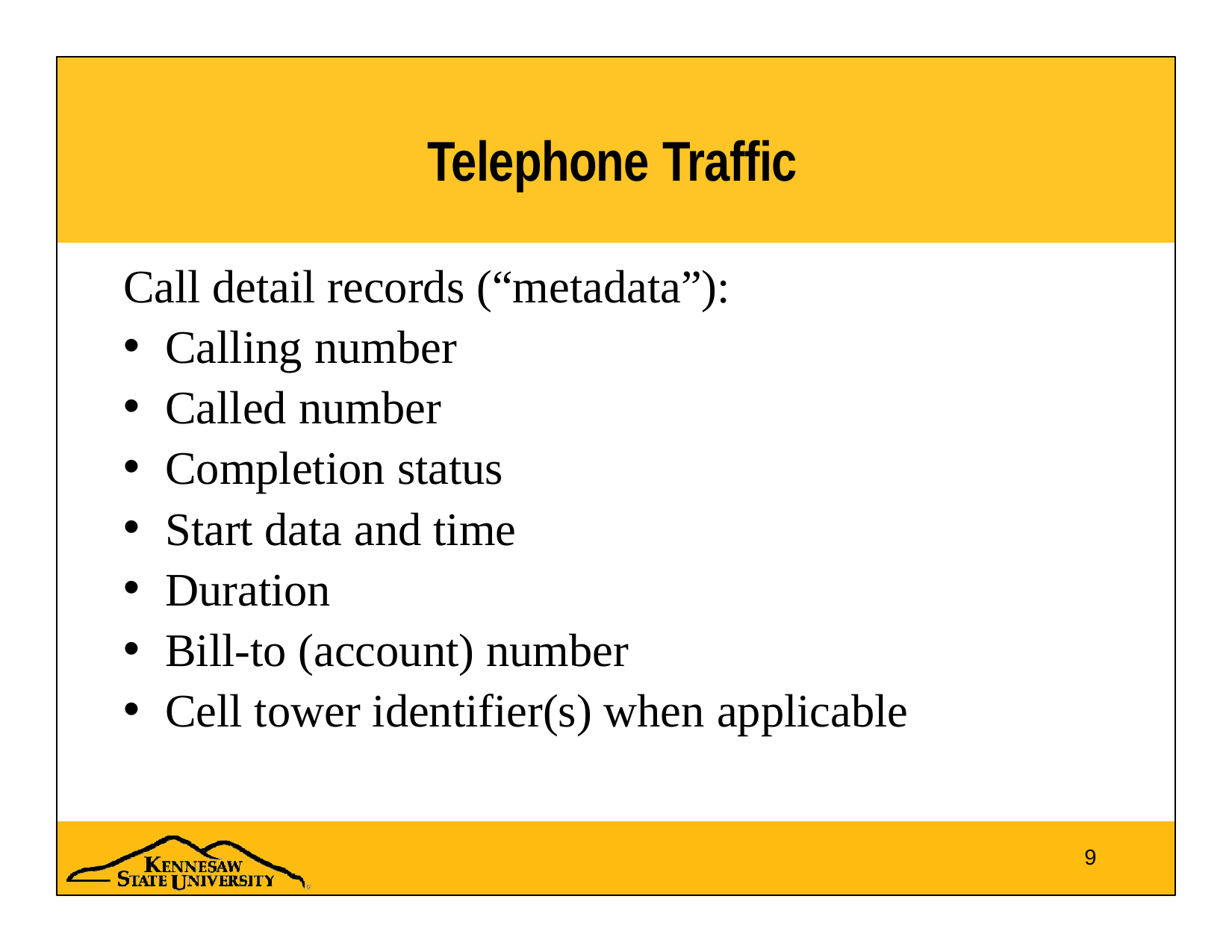

# Telephone Traffic
Call detail records (“metadata”):
Calling number
Called number
Completion status
Start data and time
Duration
Bill-to (account) number
Cell tower identifier(s) when applicable

9